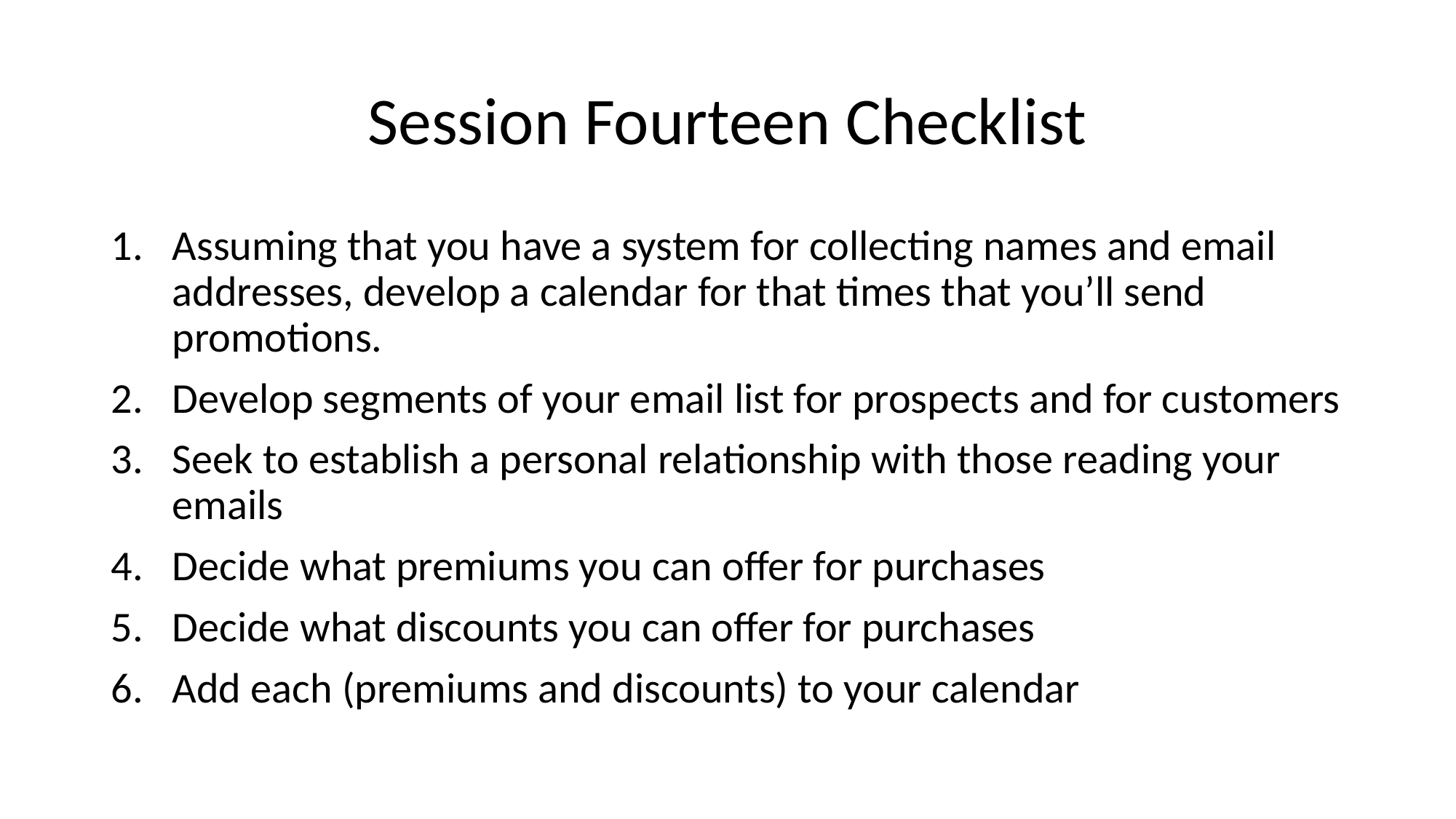

# Session Fourteen Checklist
Assuming that you have a system for collecting names and email addresses, develop a calendar for that times that you’ll send promotions.
Develop segments of your email list for prospects and for customers
Seek to establish a personal relationship with those reading your emails
Decide what premiums you can offer for purchases
Decide what discounts you can offer for purchases
Add each (premiums and discounts) to your calendar